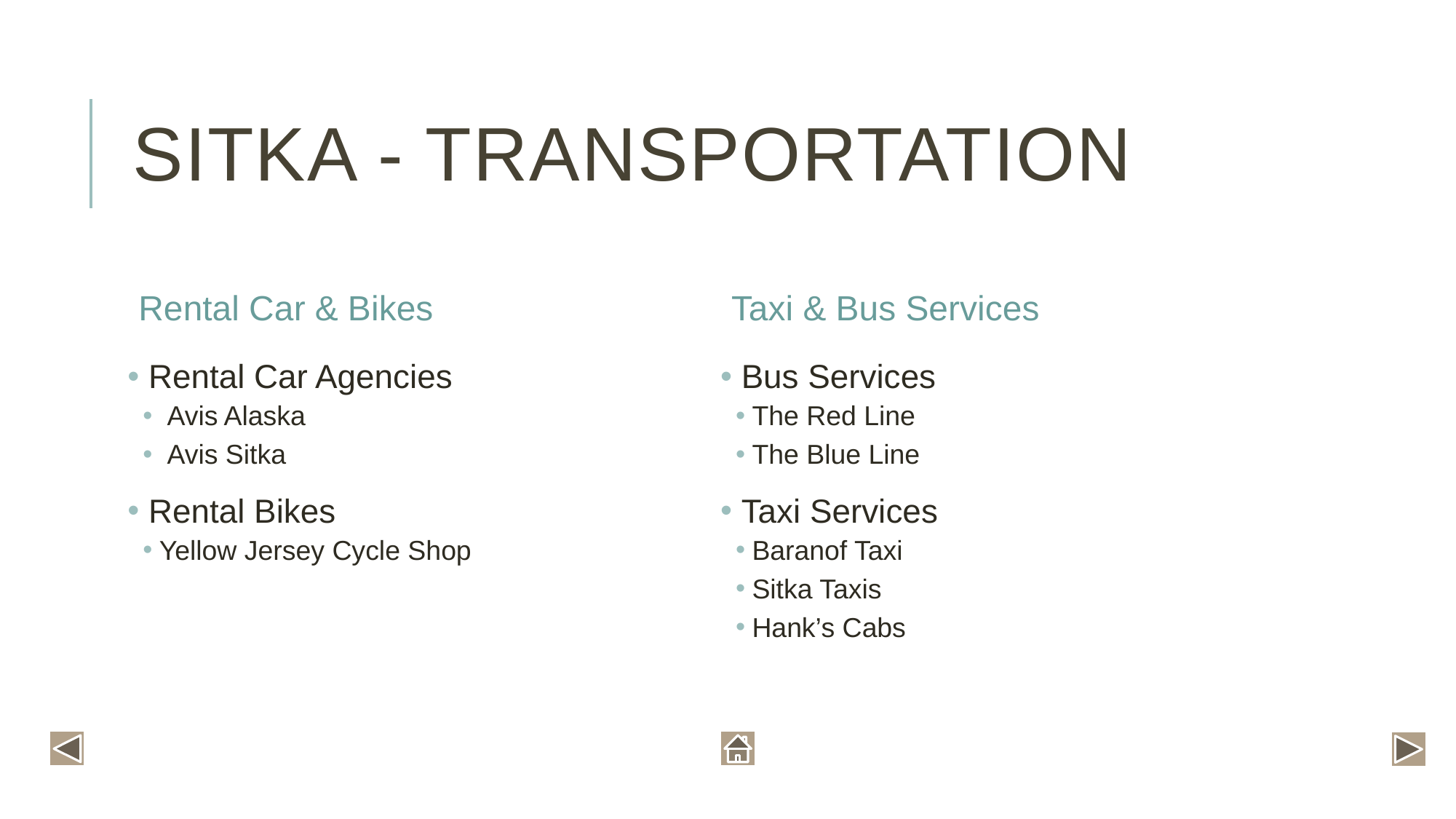

# Sitka - transportation
Rental Car & Bikes
Taxi & Bus Services
 Rental Car Agencies
 Avis Alaska
 Avis Sitka
 Rental Bikes
Yellow Jersey Cycle Shop

 Bus Services
The Red Line
The Blue Line
 Taxi Services
Baranof Taxi
Sitka Taxis
Hank’s Cabs